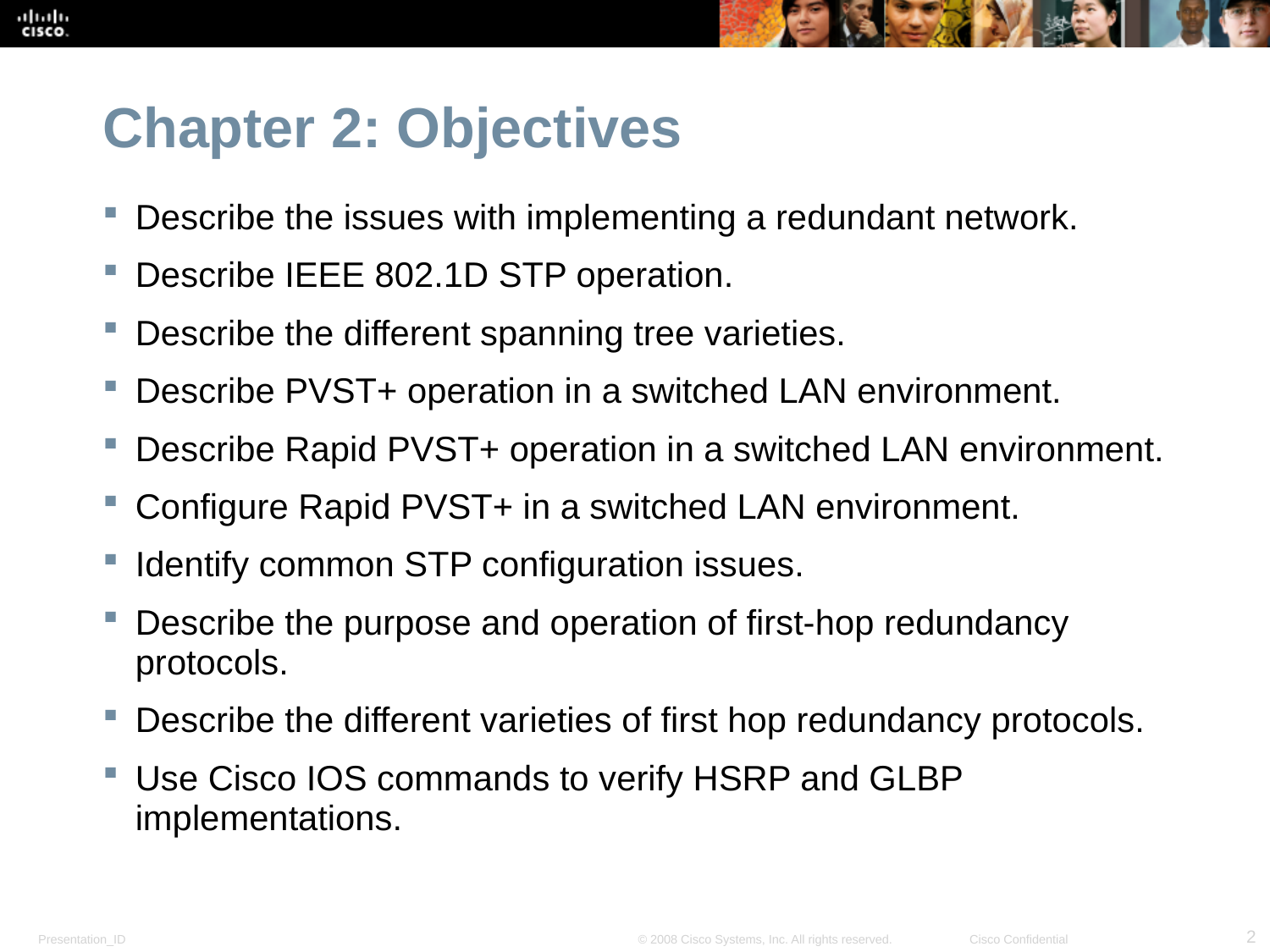

Chapter 2: Objectives
Describe the issues with implementing a redundant network.
Describe IEEE 802.1D STP operation.
Describe the different spanning tree varieties.
Describe PVST+ operation in a switched LAN environment.
Describe Rapid PVST+ operation in a switched LAN environment.
Configure Rapid PVST+ in a switched LAN environment.
Identify common STP configuration issues.
Describe the purpose and operation of first-hop redundancy protocols.
Describe the different varieties of first hop redundancy protocols.
Use Cisco IOS commands to verify HSRP and GLBP implementations.